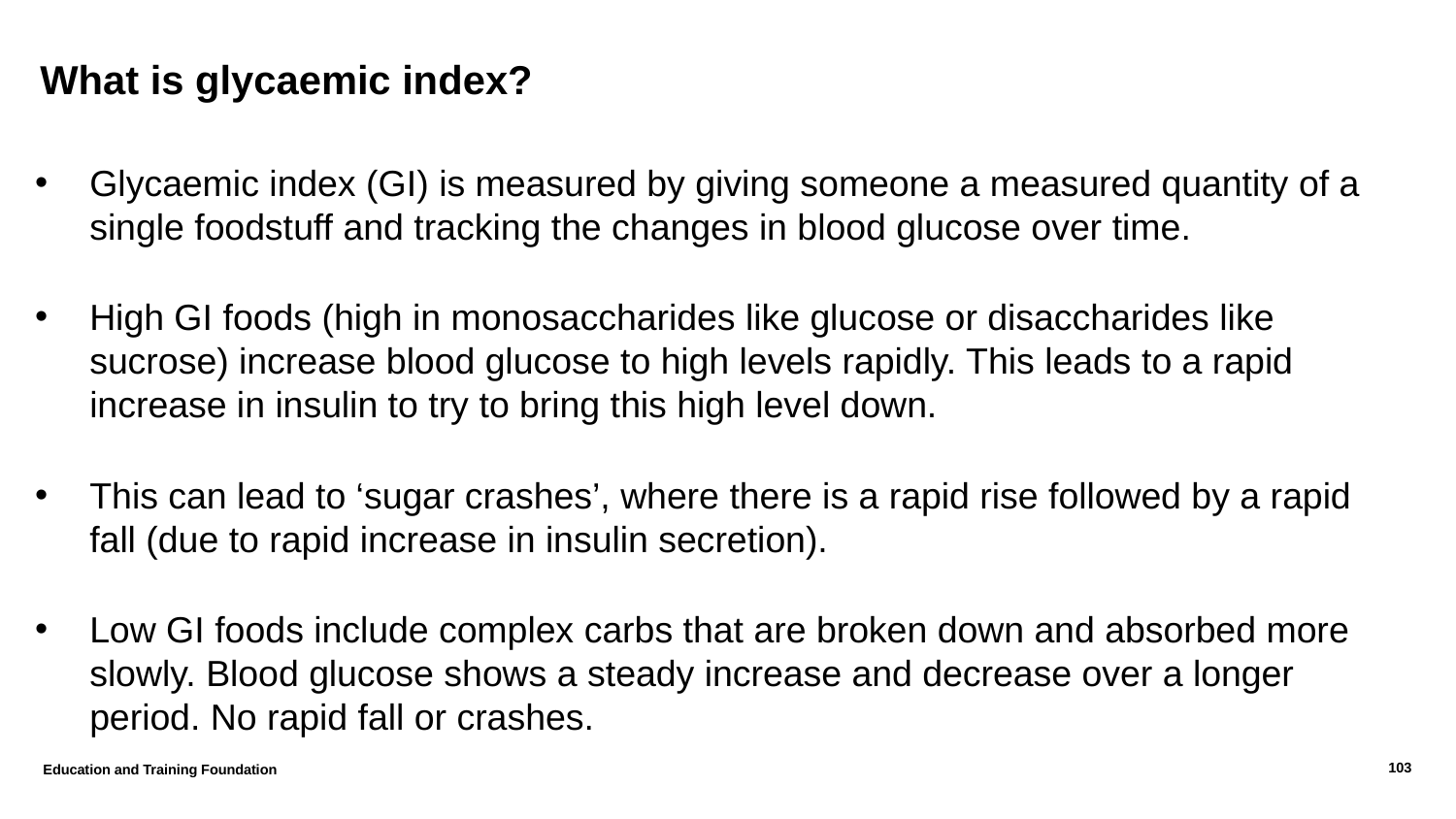

# What is glycaemic index?
Glycaemic index (GI) is measured by giving someone a measured quantity of a single foodstuff and tracking the changes in blood glucose over time.

High GI foods (high in monosaccharides like glucose or disaccharides like sucrose) increase blood glucose to high levels rapidly. This leads to a rapid increase in insulin to try to bring this high level down.

This can lead to ‘sugar crashes’, where there is a rapid rise followed by a rapid fall (due to rapid increase in insulin secretion).

Low GI foods include complex carbs that are broken down and absorbed more slowly. Blood glucose shows a steady increase and decrease over a longer period. No rapid fall or crashes.
103
Education and Training Foundation